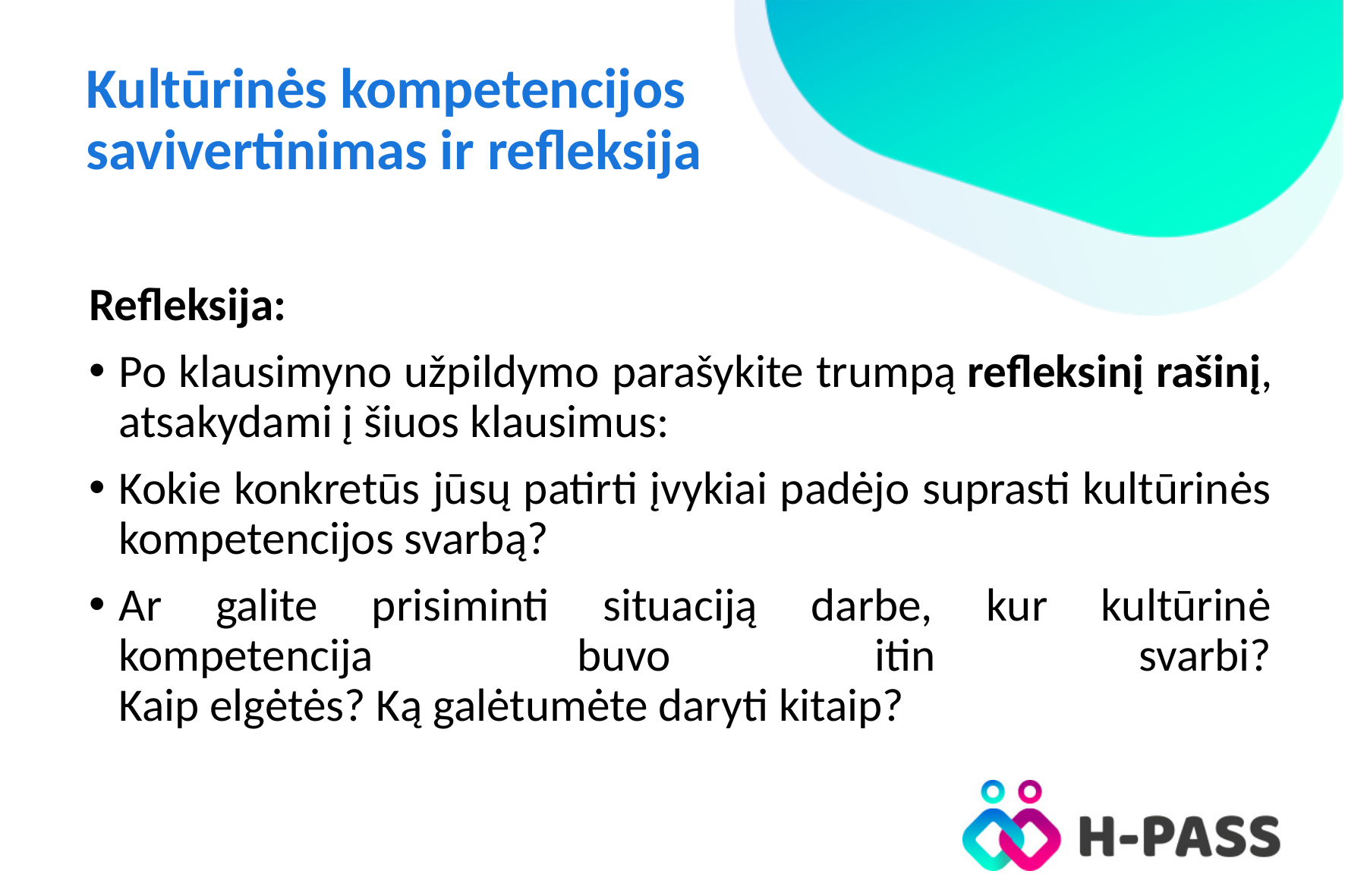

# Kultūrinės kompetencijos savivertinimas ir refleksija
Refleksija:
Po klausimyno užpildymo parašykite trumpą refleksinį rašinį, atsakydami į šiuos klausimus:
Kokie konkretūs jūsų patirti įvykiai padėjo suprasti kultūrinės kompetencijos svarbą?
Ar galite prisiminti situaciją darbe, kur kultūrinė kompetencija buvo itin svarbi?
Kaip elgėtės? Ką galėtumėte daryti kitaip?